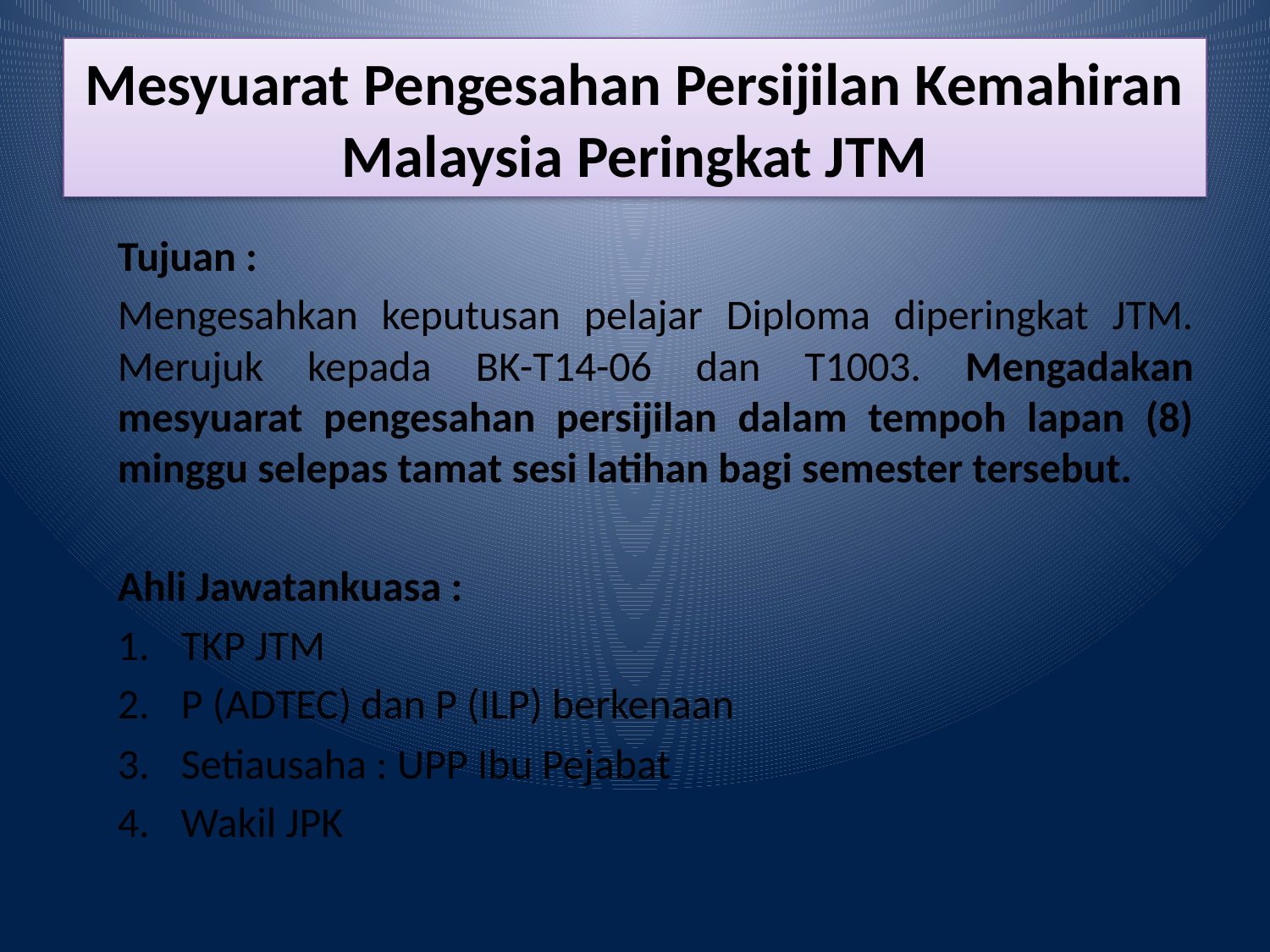

# Mesyuarat Pengesahan Persijilan Kemahiran Malaysia Peringkat JTM
Tujuan :
Mengesahkan keputusan pelajar Diploma diperingkat JTM. Merujuk kepada BK-T14-06 dan T1003. Mengadakan mesyuarat pengesahan persijilan dalam tempoh lapan (8) minggu selepas tamat sesi latihan bagi semester tersebut.

Ahli Jawatankuasa :
TKP JTM
P (ADTEC) dan P (ILP) berkenaan
Setiausaha : UPP Ibu Pejabat
Wakil JPK